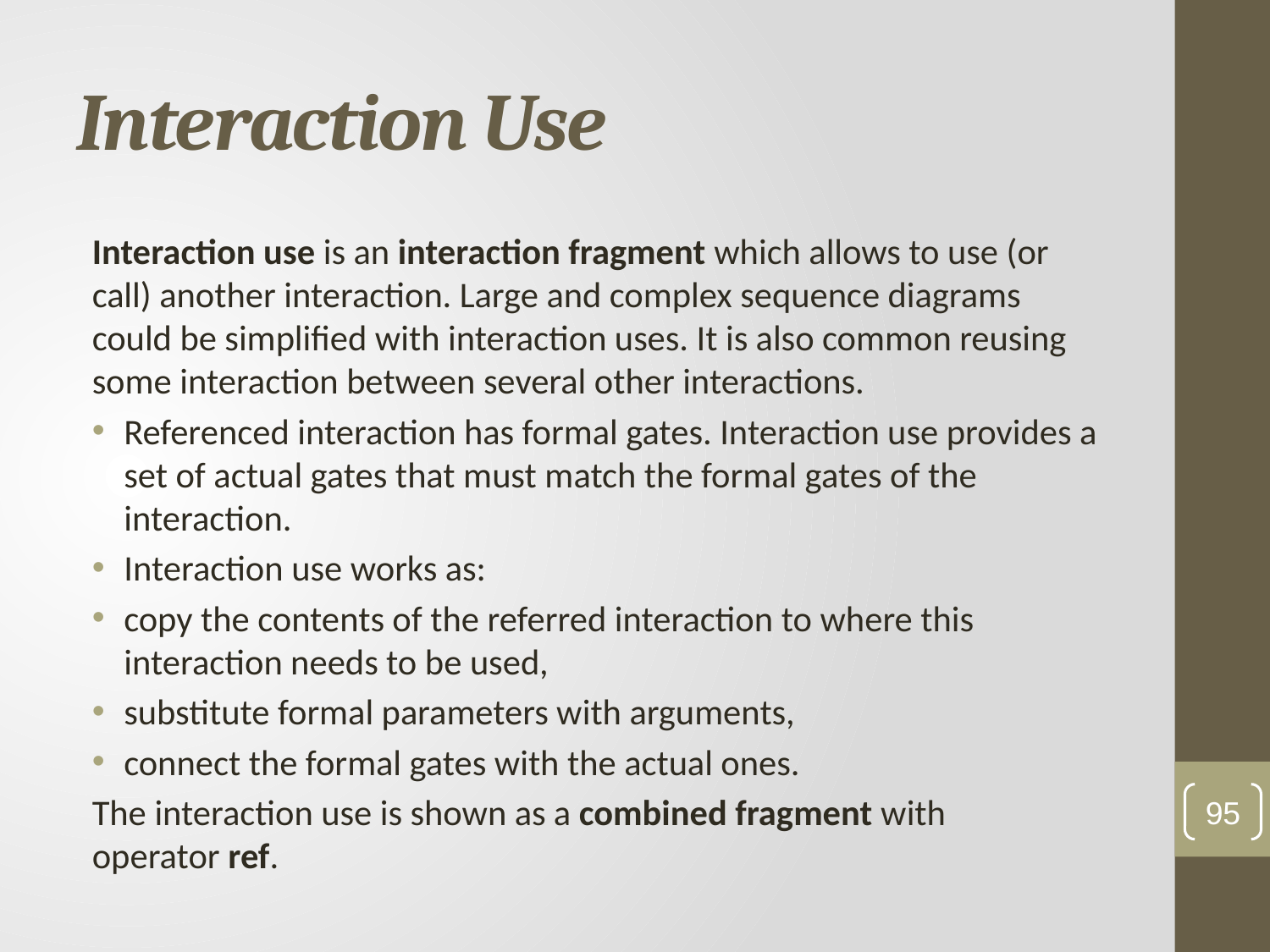

# Interaction Use
Interaction use is an interaction fragment which allows to use (or call) another interaction. Large and complex sequence diagrams could be simplified with interaction uses. It is also common reusing some interaction between several other interactions.
Referenced interaction has formal gates. Interaction use provides a set of actual gates that must match the formal gates of the interaction.
Interaction use works as:
copy the contents of the referred interaction to where this interaction needs to be used,
substitute formal parameters with arguments,
connect the formal gates with the actual ones.
The interaction use is shown as a combined fragment with operator ref.

95